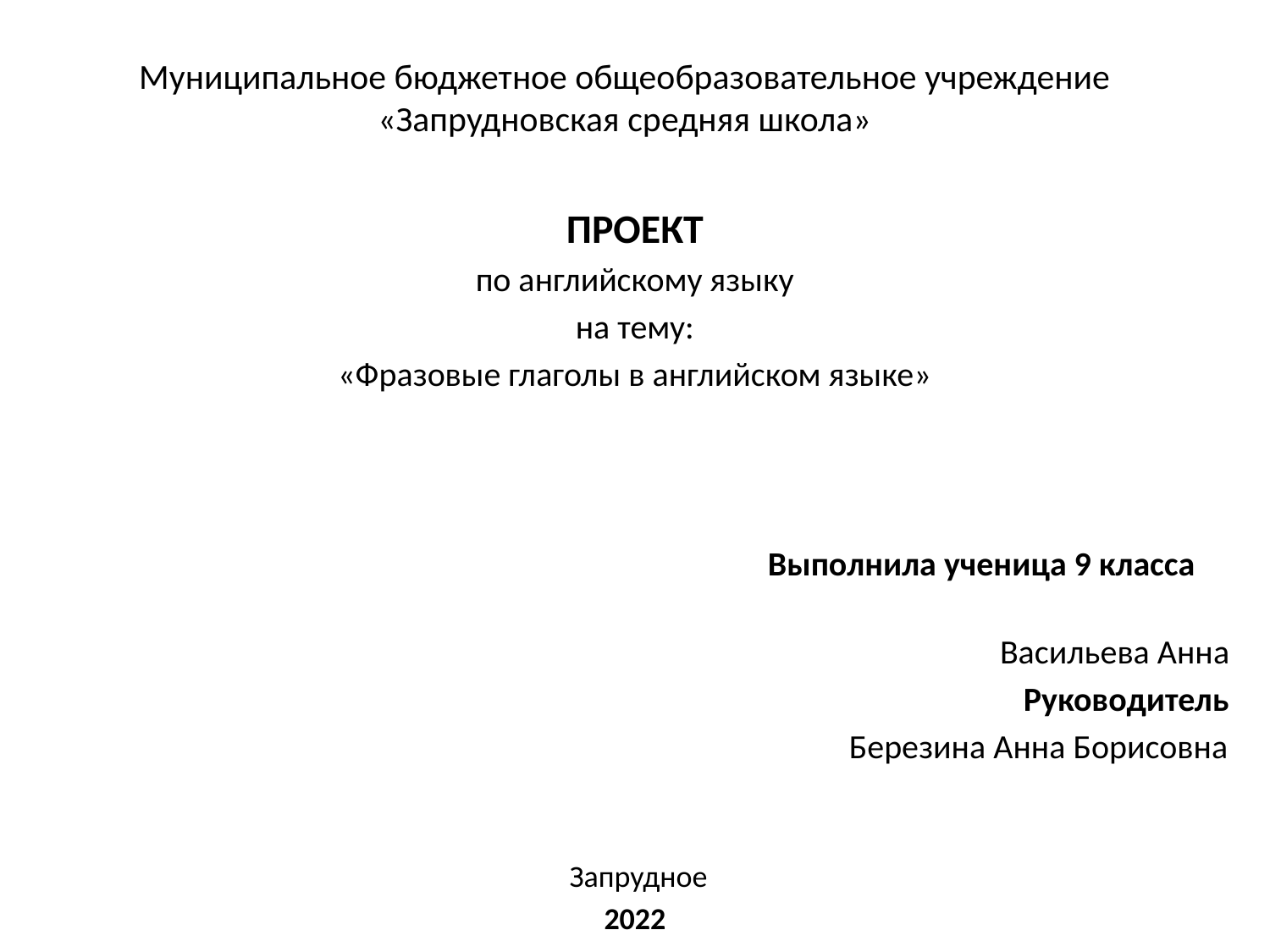

# Муниципальное бюджетное общеобразовательное учреждение «Запрудновская средняя школа»
ПРОЕКТ
по английскому языку
на тему:
«Фразовые глаголы в английском языке»

                                                                                                   Выполнила ученица 9 класса
                                                                                                                              Васильева Анна
                                                                                                                                 Руководитель
                                                                                                          Березина Анна Борисовна

 Запрудное
2022